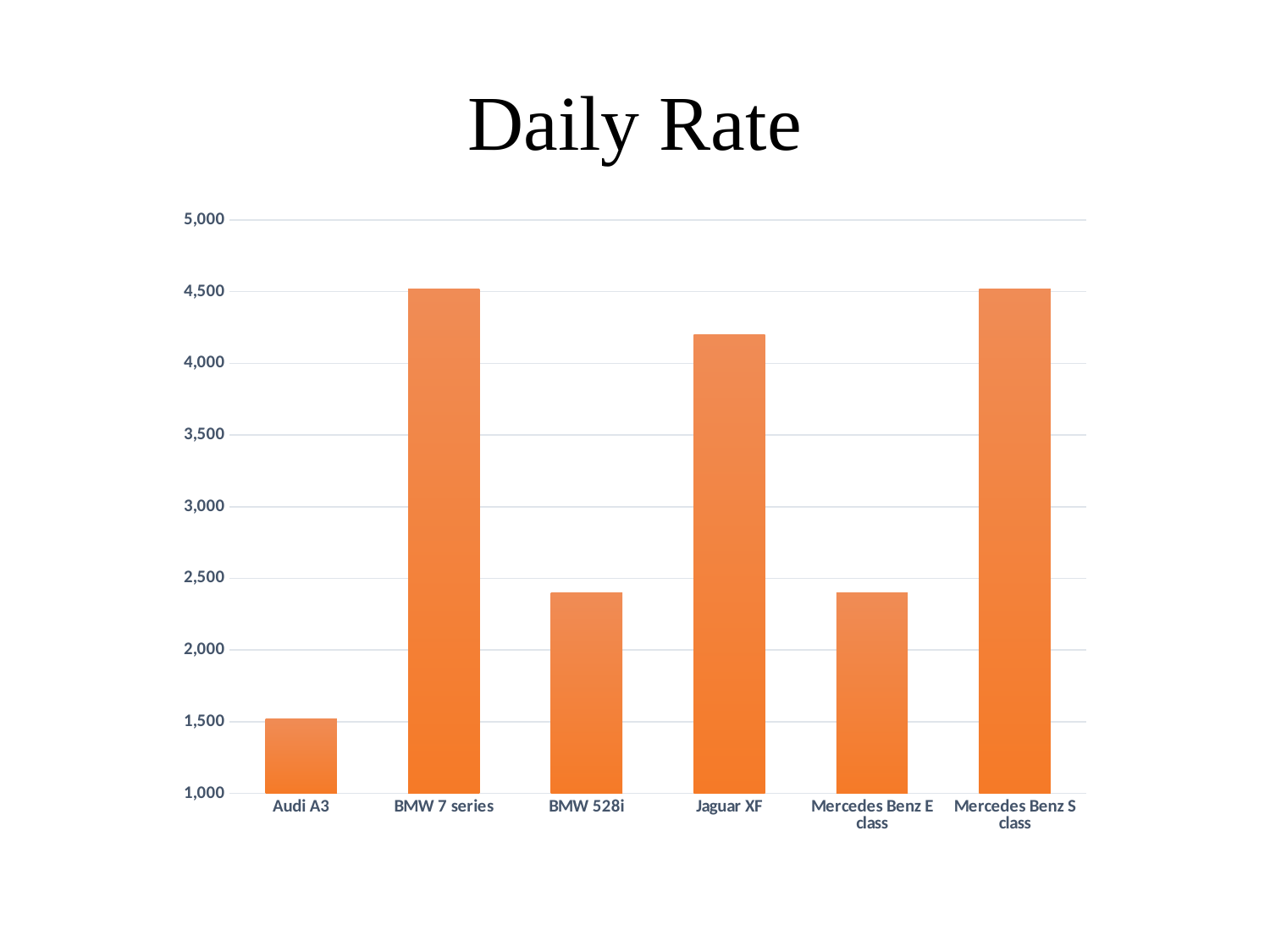

# Daily Rate

### Chart

| Category | Daily Rate |
|---|---|
| Audi A3 | 1520.0 |
| BMW 7 series | 4520.0 |
| BMW 528i | 2400.0 |
| Jaguar XF | 4200.0 |
| Mercedes Benz E class | 2400.0 |
| Mercedes Benz S class | 4520.0 |